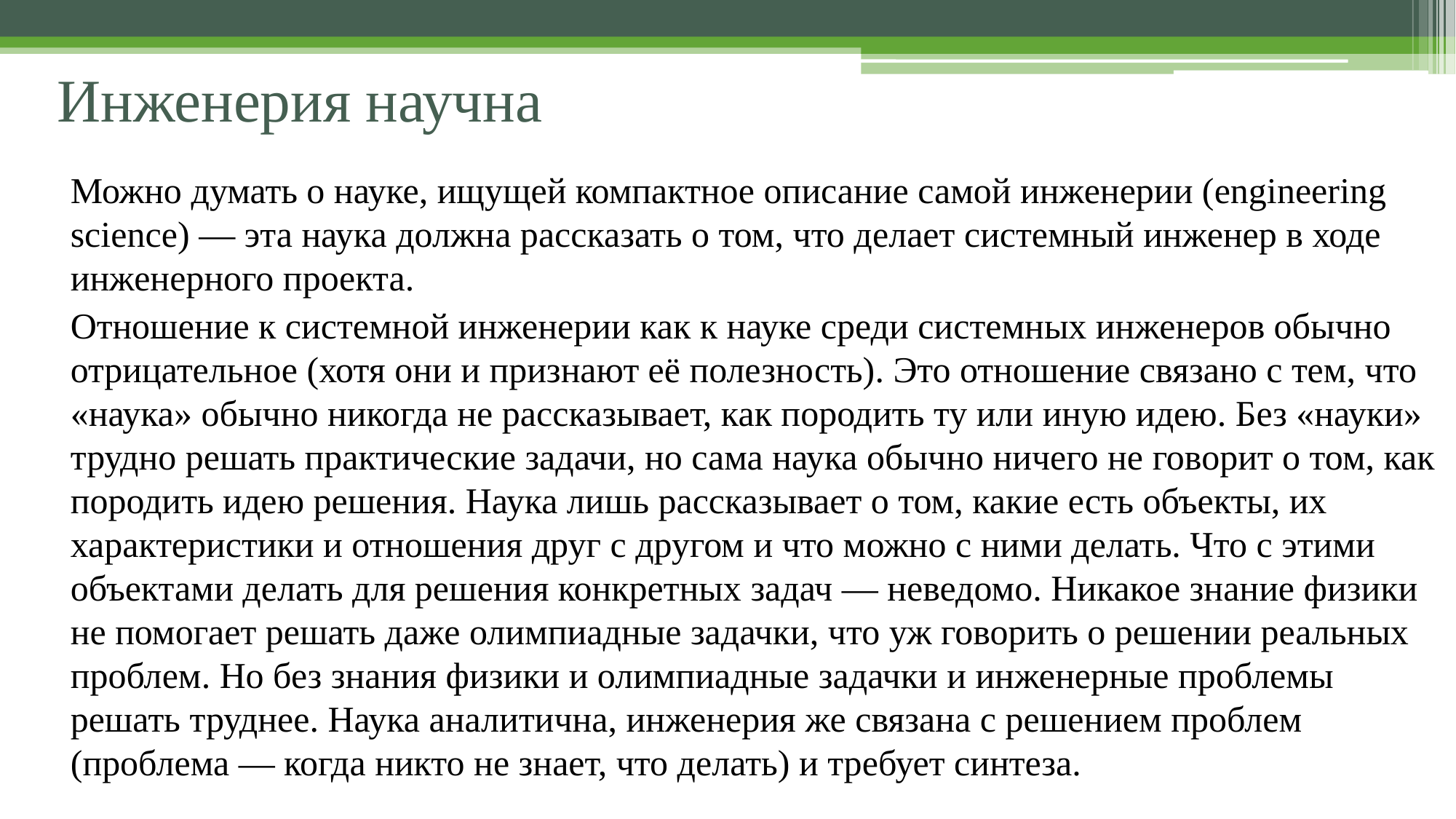

# Инженерия научна
Можно думать о науке, ищущей компактное описание самой инженерии (engineering science) — эта наука должна рассказать о том, что делает системный инженер в ходе инженерного проекта.
Отношение к системной инженерии как к науке среди системных инженеров обычно отрицательное (хотя они и признают её полезность). Это отношение связано с тем, что «наука» обычно никогда не рассказывает, как породить ту или иную идею. Без «науки» трудно решать практические задачи, но сама наука обычно ничего не говорит о том, как породить идею решения. Наука лишь рассказывает о том, какие есть объекты, их характеристики и отношения друг с другом и что можно с ними делать. Что с этими объектами делать для решения конкретных задач — неведомо. Никакое знание физики не помогает решать даже олимпиадные задачки, что уж говорить о решении реальных проблем. Но без знания физики и олимпиадные задачки и инженерные проблемы решать труднее. Наука аналитична, инженерия же связана с решением проблем (проблема — когда никто не знает, что делать) и требует синтеза.